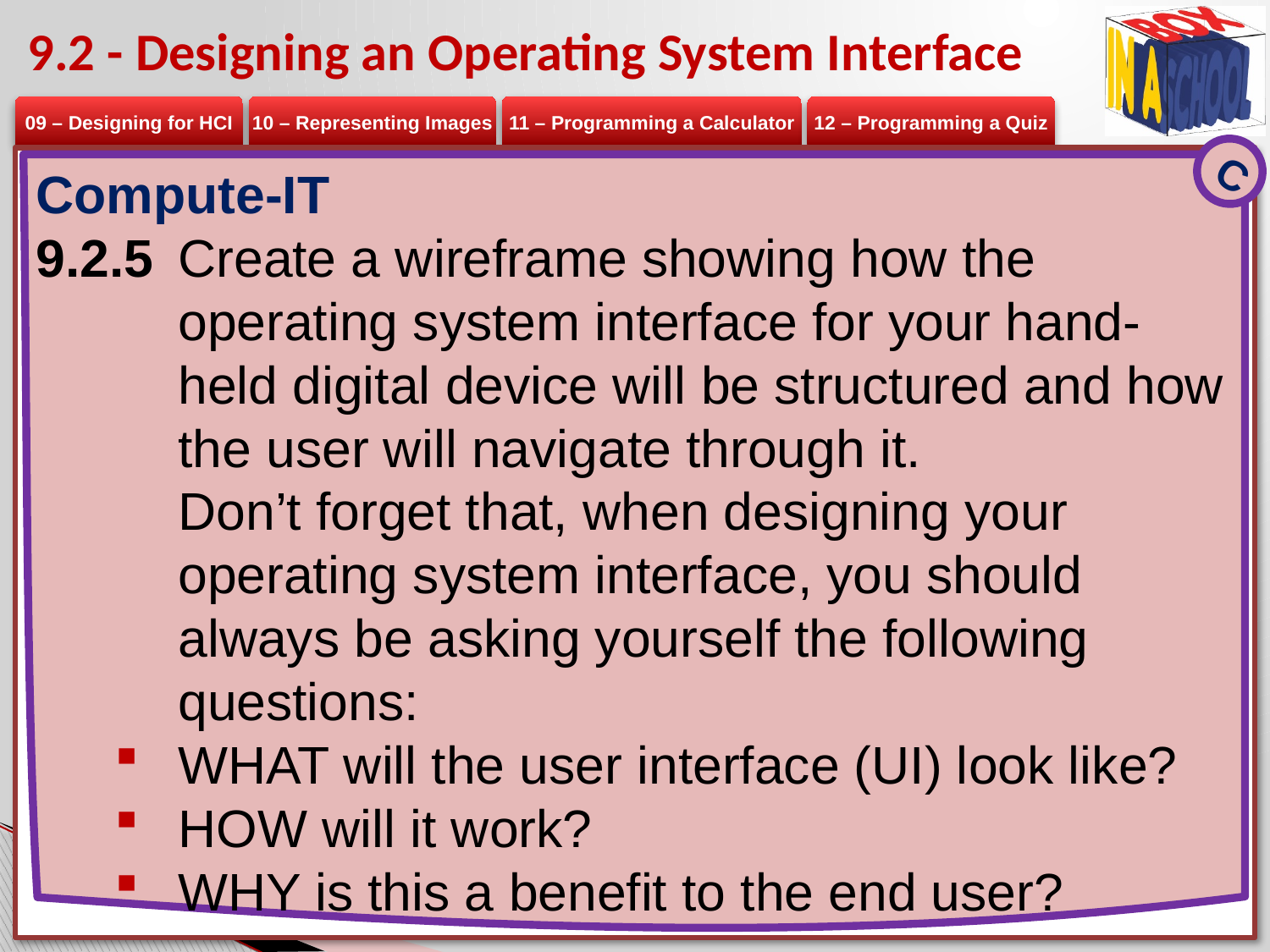

# 9.2 - Designing an Operating System Interface
C
Compute-IT
9.2.5 	Create a wireframe showing how the operating system interface for your hand-held digital device will be structured and how the user will navigate through it.
	Don’t forget that, when designing your operating system interface, you should always be asking yourself the following questions:
WHAT will the user interface (UI) look like?
HOW will it work?
WHY is this a benefit to the end user?